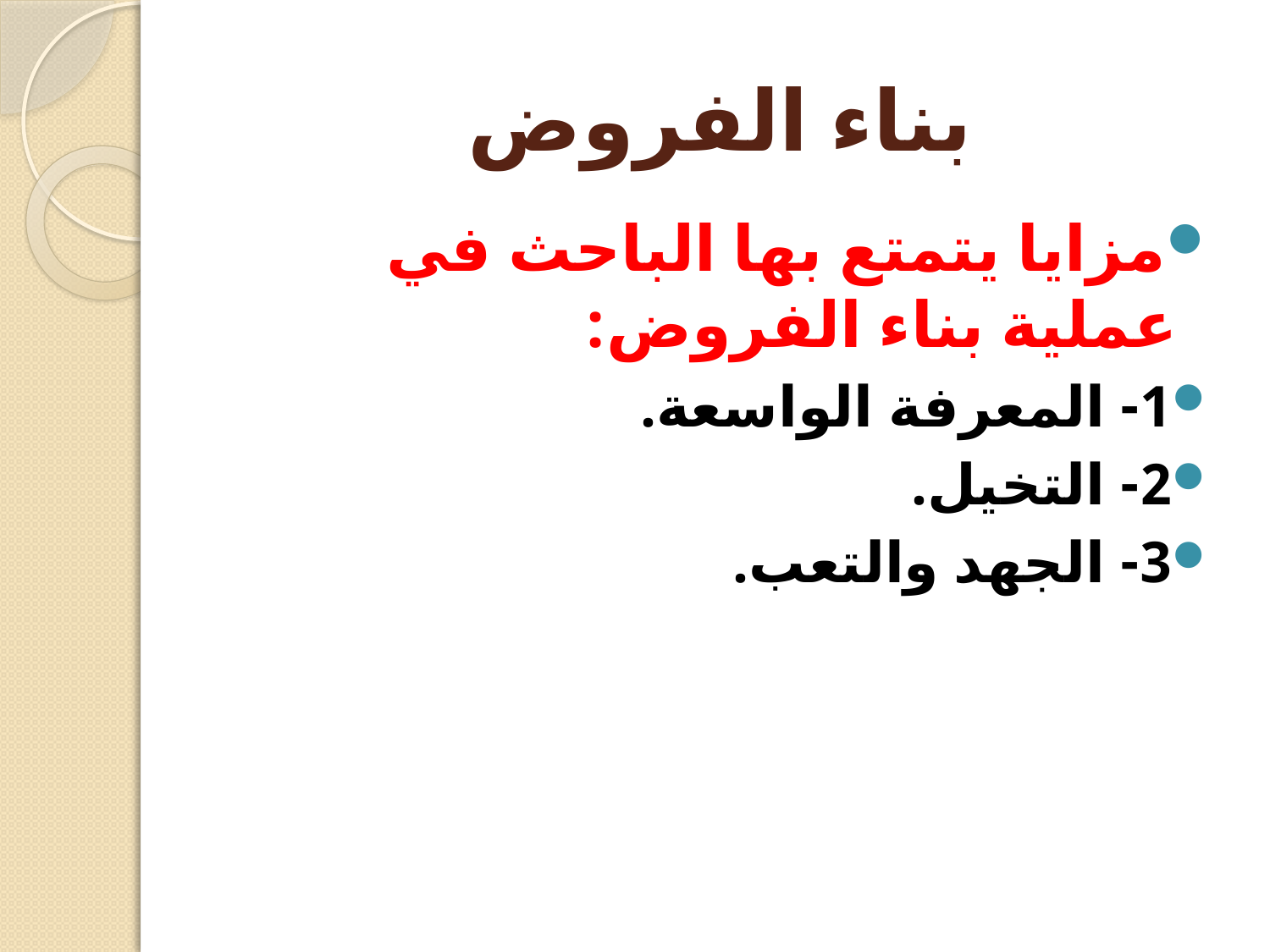

# بناء الفروض
مزايا يتمتع بها الباحث في عملية بناء الفروض:
1- المعرفة الواسعة.
2- التخيل.
3- الجهد والتعب.